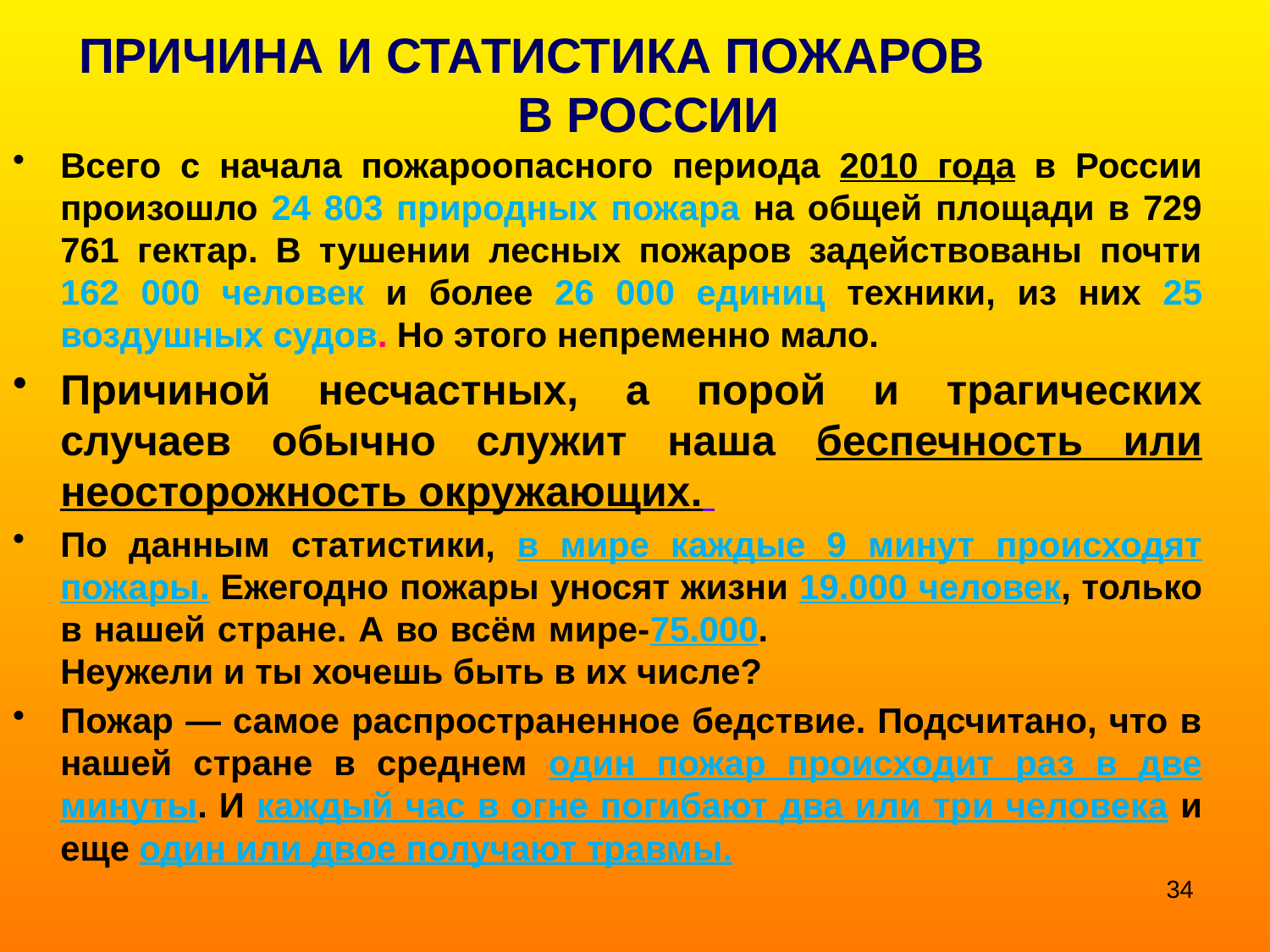

# ПРИЧИНА И СТАТИСТИКА ПОЖАРОВ                  В РОССИИ
Всего с начала пожароопасного периода 2010 года в России произошло 24 803 природных пожара на общей площади в 729 761 гектар. В тушении лесных пожаров задействованы почти 162 000 человек и более 26 000 единиц техники, из них 25 воздушных судов. Но этого непременно мало.
Причиной несчастных, а порой и трагических случаев обычно служит наша беспечность или неосторожность окружающих.
По данным статистики, в мире каждые 9 минут происходят пожары. Ежегодно пожары уносят жизни 19.000 человек, только в нашей стране. А во всём мире-75.000.                                      Неужели и ты хочешь быть в их числе?
Пожар — самое распространенное бедствие. Подсчитано, что в нашей стране в среднем один пожар происходит раз в две минуты. И каждый час в огне погибают два или три человека и еще один или двое получают травмы.
34